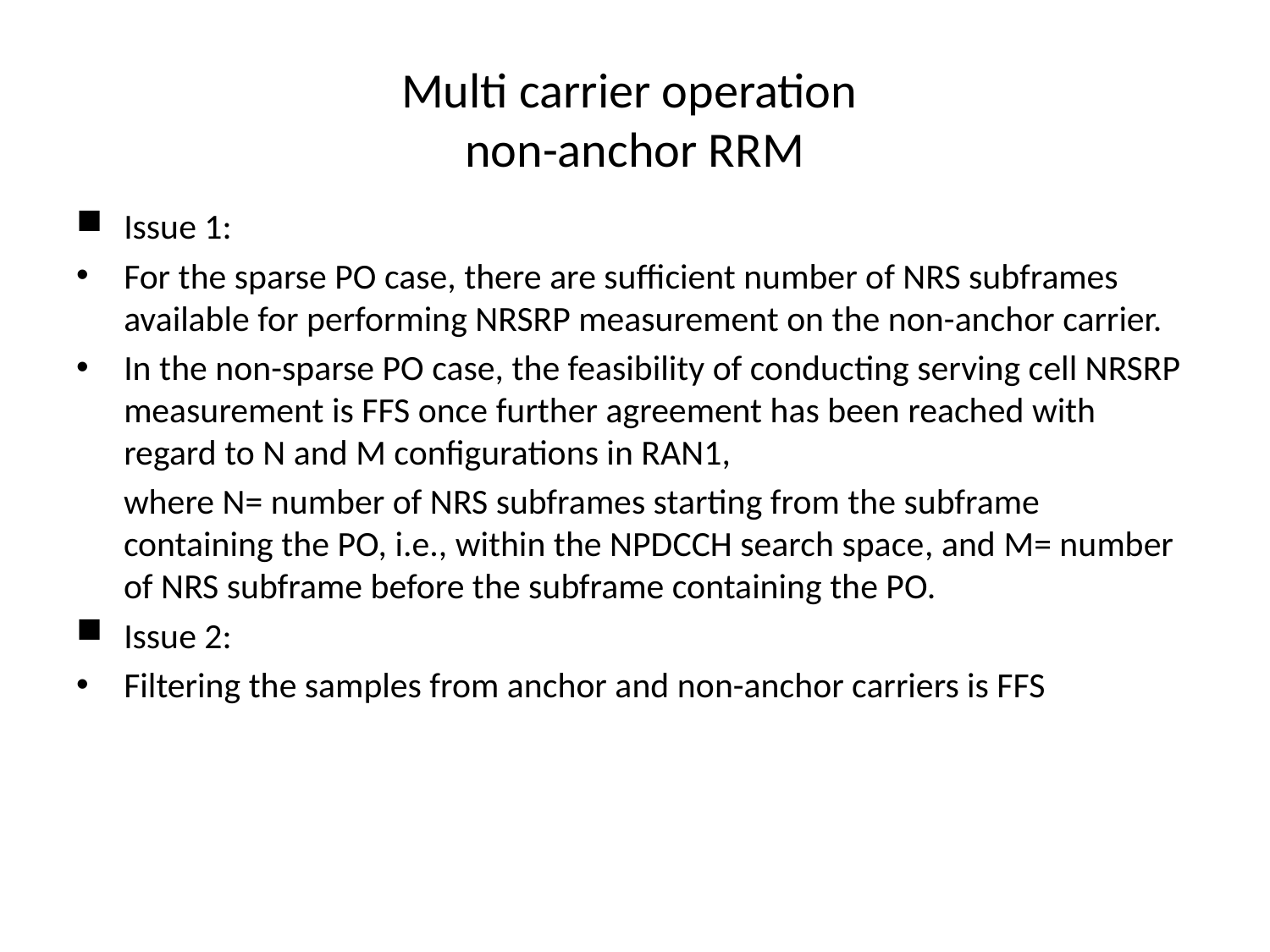

# Multi carrier operation non-anchor RRM
Issue 1:
For the sparse PO case, there are sufficient number of NRS subframes available for performing NRSRP measurement on the non-anchor carrier.
In the non-sparse PO case, the feasibility of conducting serving cell NRSRP measurement is FFS once further agreement has been reached with regard to N and M configurations in RAN1,
where N= number of NRS subframes starting from the subframe containing the PO, i.e., within the NPDCCH search space, and M= number of NRS subframe before the subframe containing the PO.
Issue 2:
Filtering the samples from anchor and non-anchor carriers is FFS